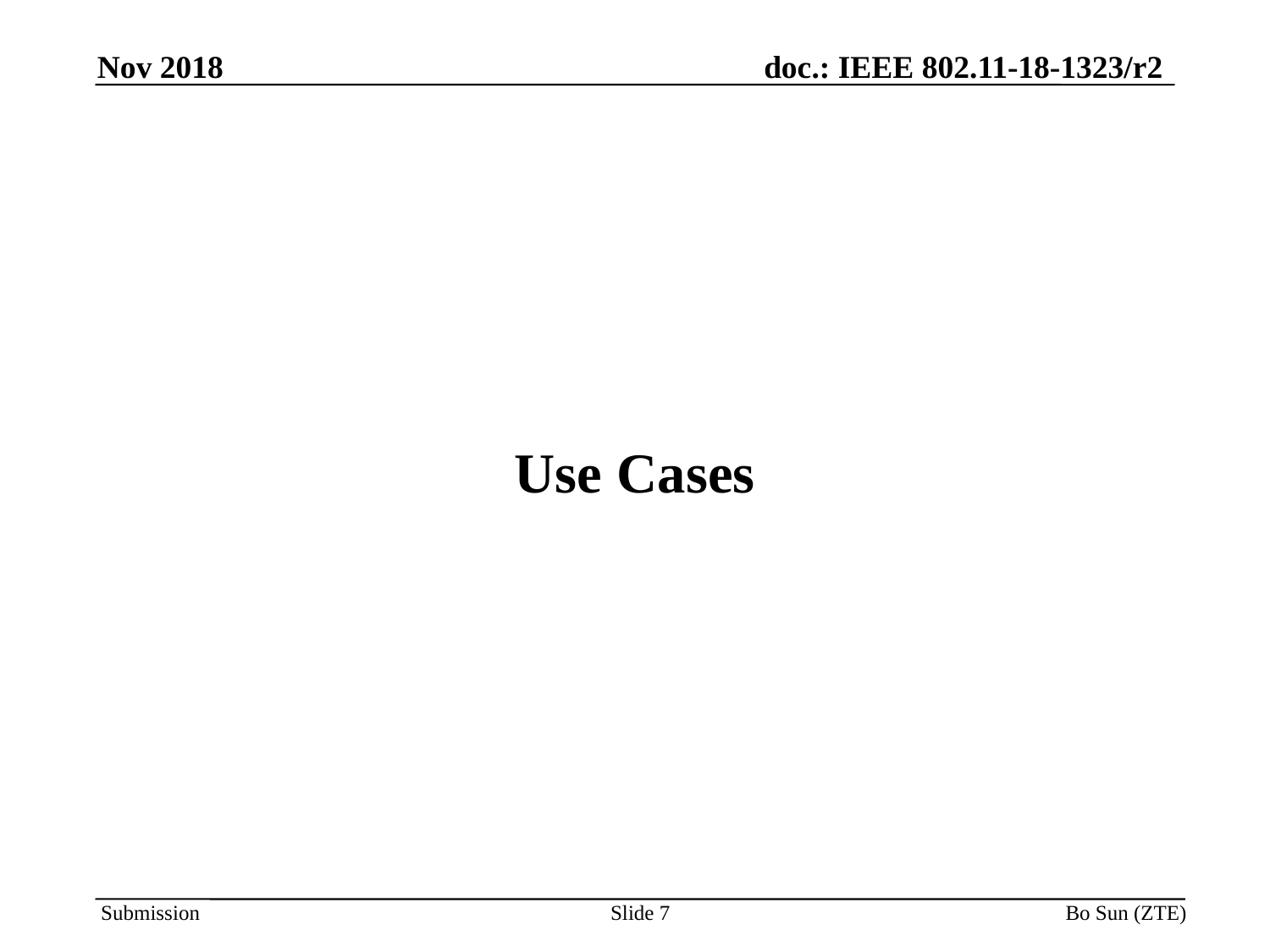

# Use Cases
Slide 7
Bo Sun (ZTE)